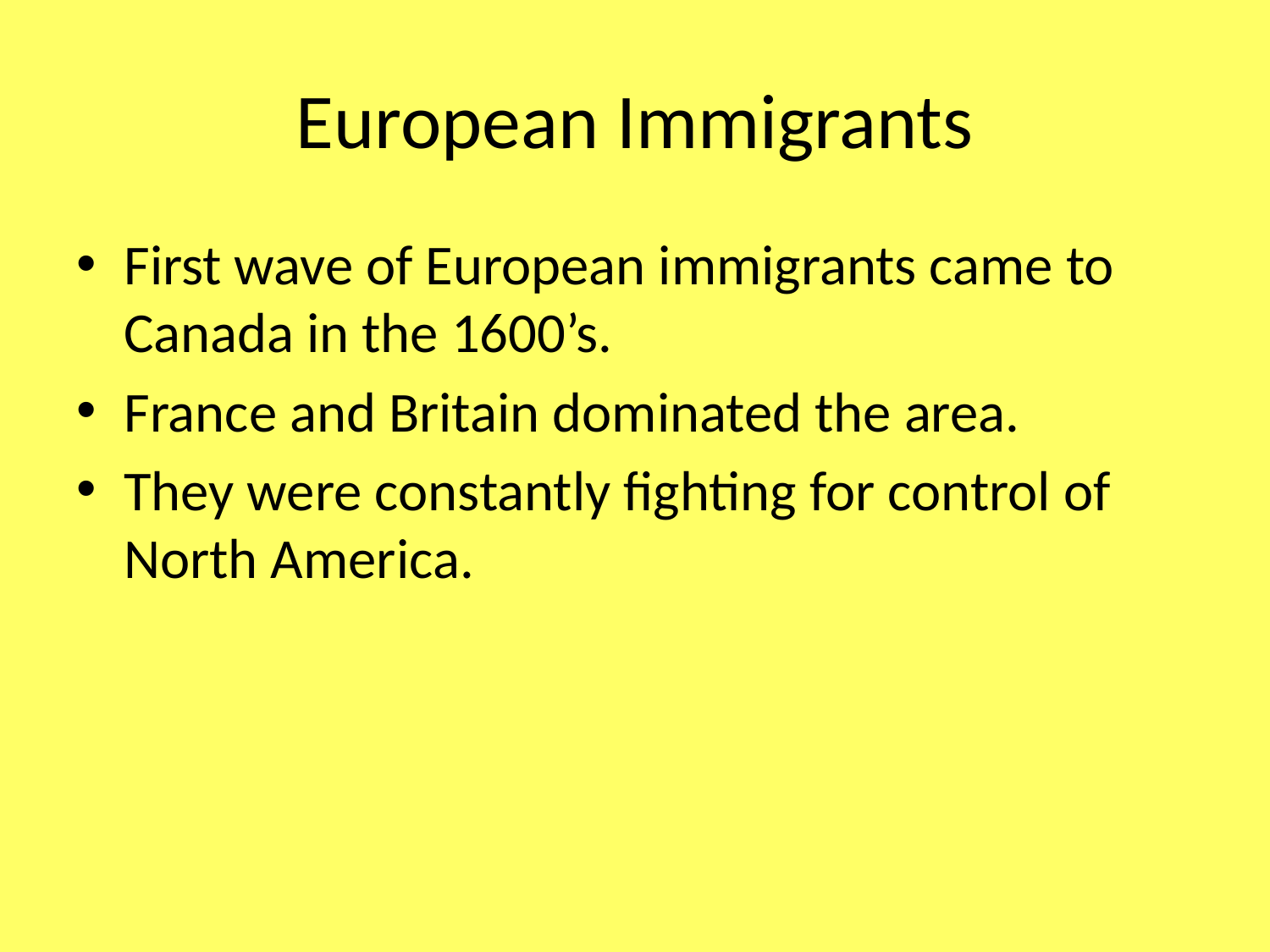

# European Immigrants
First wave of European immigrants came to Canada in the 1600’s.
France and Britain dominated the area.
They were constantly fighting for control of North America.